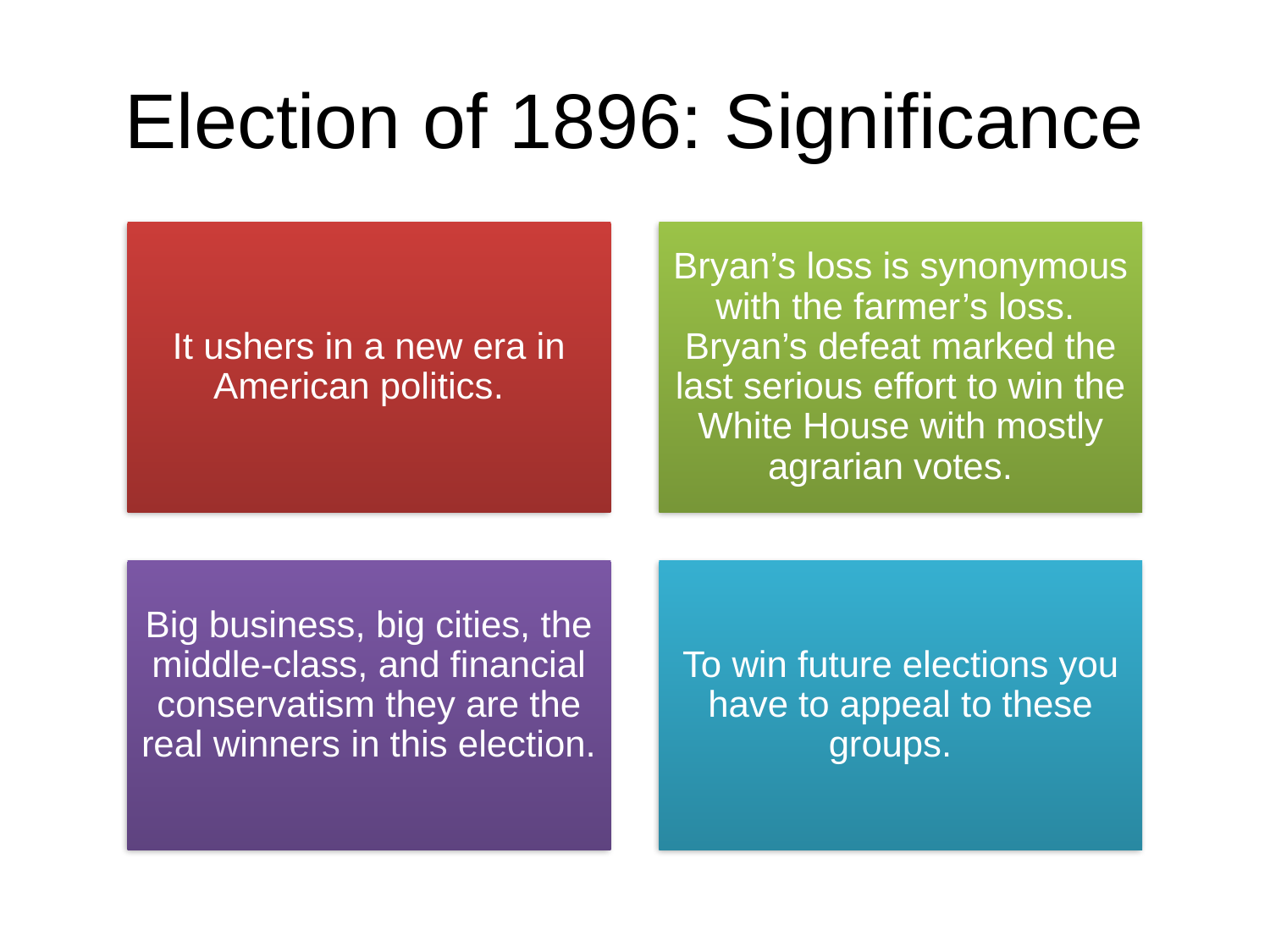

# Election of 1896: Significance
It ushers in a new era in American politics.
Bryan’s loss is synonymous with the farmer’s loss.  Bryan’s defeat marked the last serious effort to win the White House with mostly agrarian votes.
Big business, big cities, the middle-class, and financial conservatism they are the real winners in this election.
To win future elections you have to appeal to these groups.